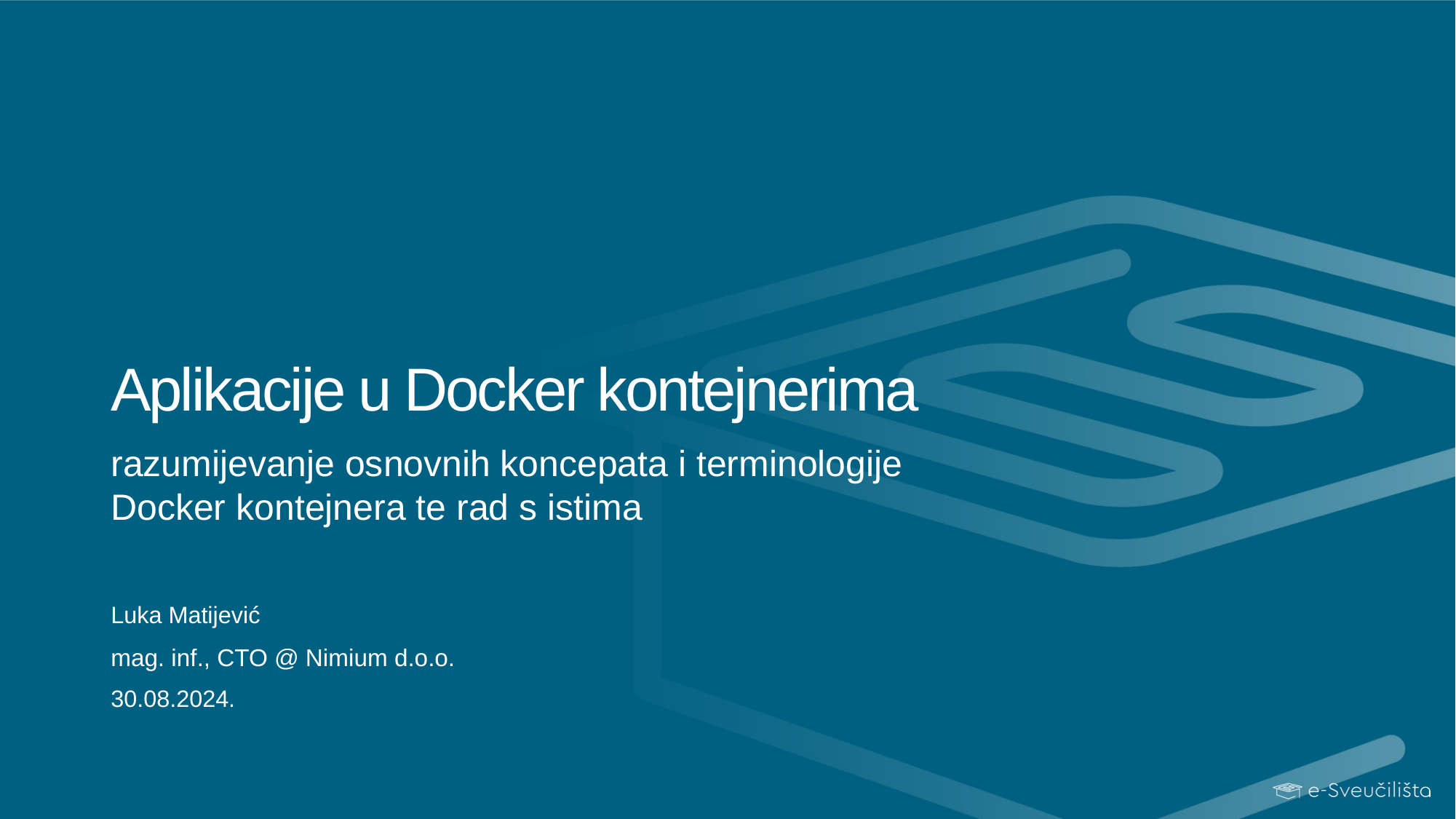

# Aplikacije u Docker kontejnerima
razumijevanje osnovnih koncepata i terminologije Docker kontejnera te rad s istima
Luka Matijević
mag. inf., CTO @ Nimium d.o.o.
30.08.2024.